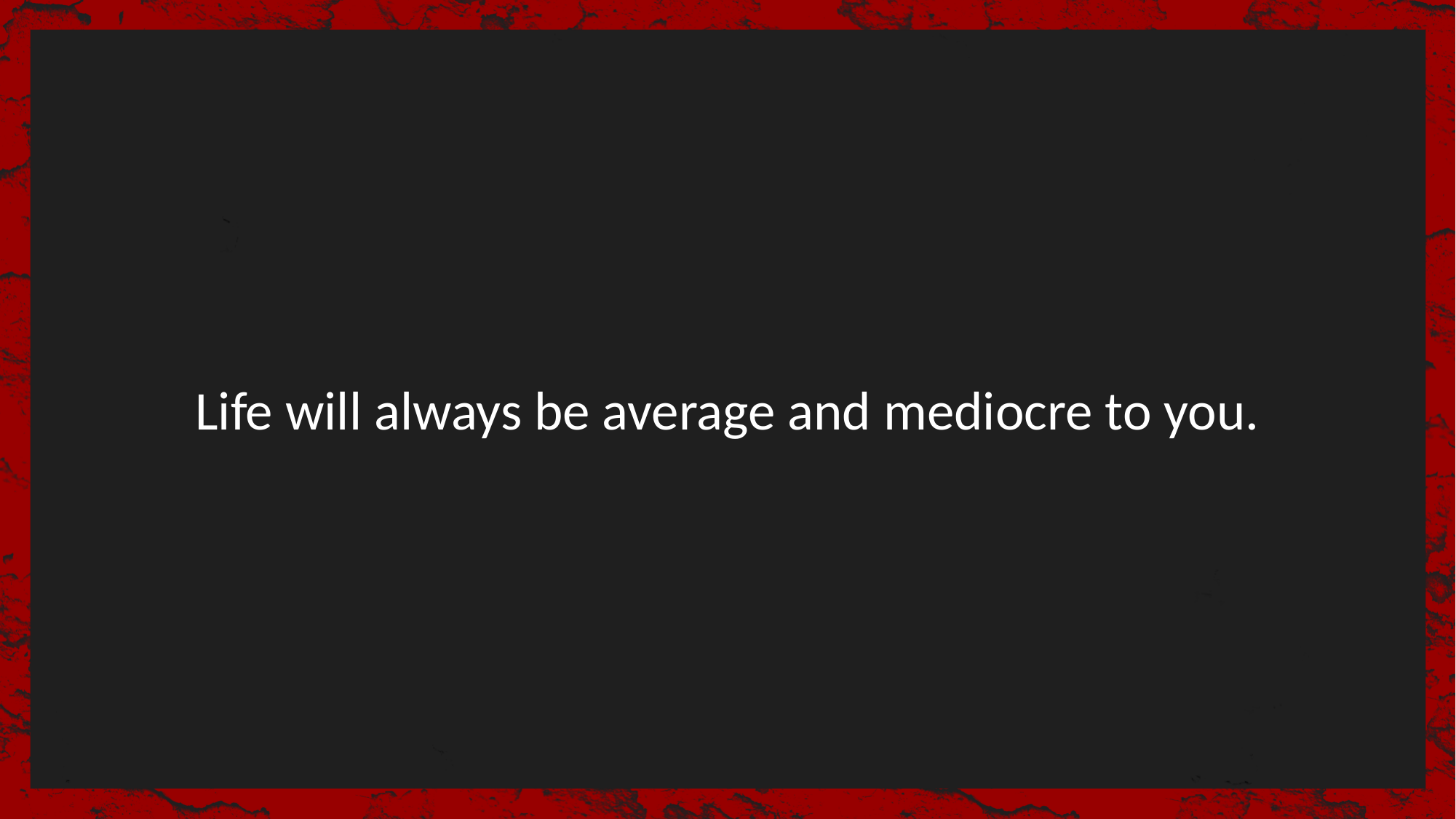

Life will always be average and mediocre to you.